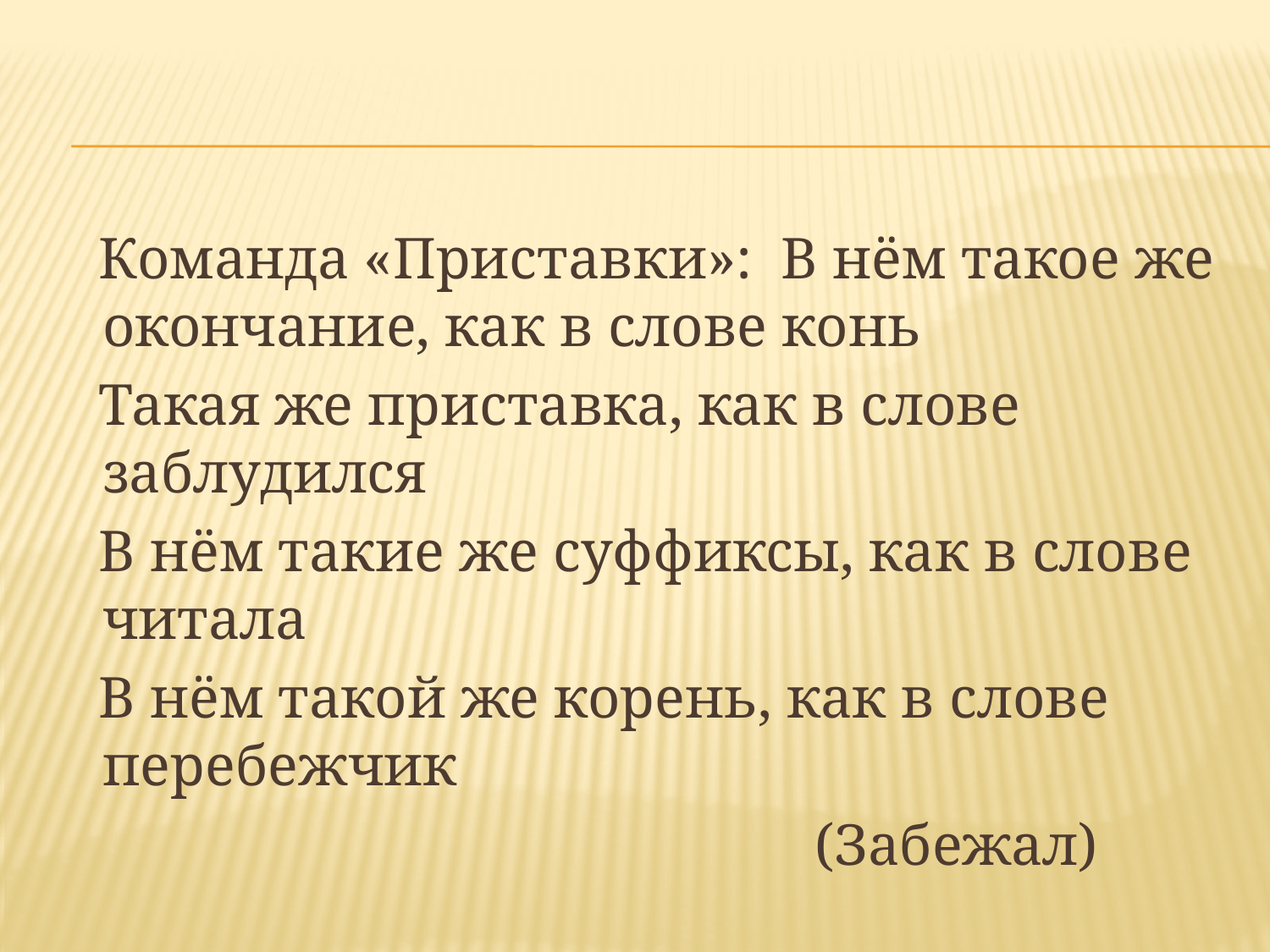

#
   Команда «Приставки»:  В нём такое же окончание, как в слове конь
   Такая же приставка, как в слове заблудился
   В нём такие же суффиксы, как в слове читала
   В нём такой же корень, как в слове перебежчик
                                                    (Забежал)